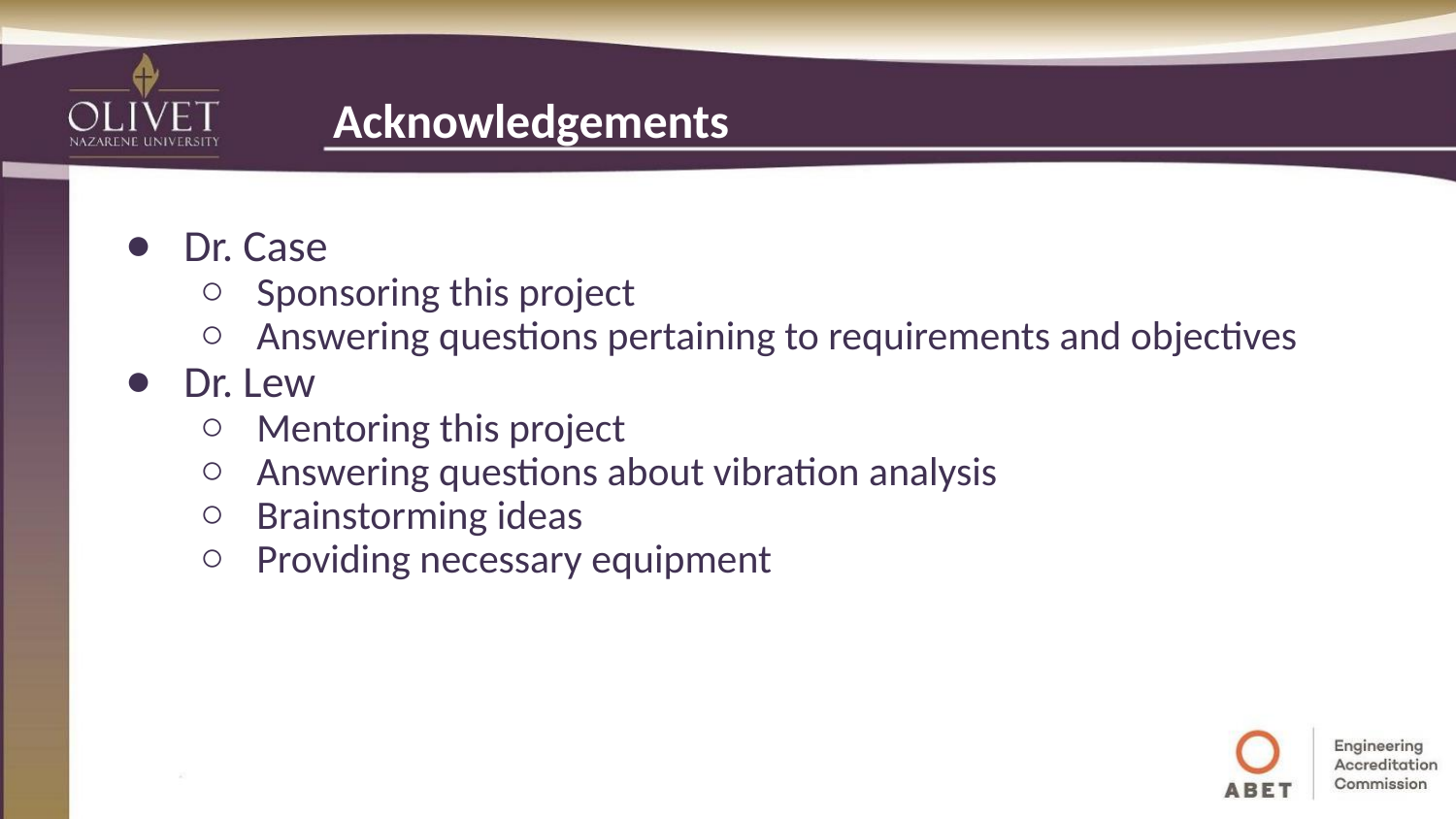

# Acknowledgements
Dr. Case
Sponsoring this project
Answering questions pertaining to requirements and objectives
Dr. Lew
Mentoring this project
Answering questions about vibration analysis
Brainstorming ideas
Providing necessary equipment